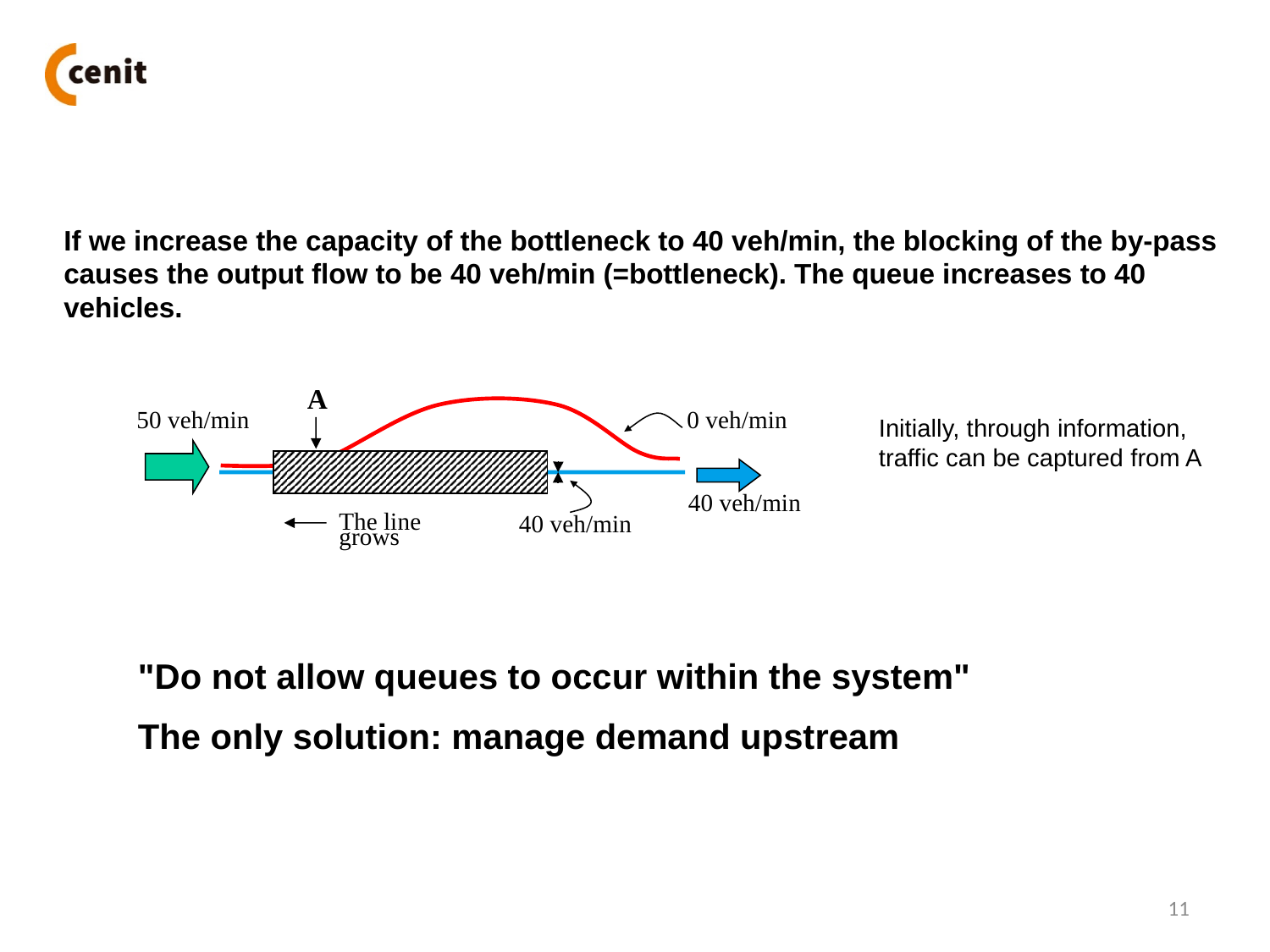

If we increase the capacity of the bottleneck to 40 veh/min, the blocking of the by-pass causes the output flow to be 40 veh/min (=bottleneck). The queue increases to 40 vehicles.
A

50 veh/min
0 veh/min

40 veh/min
40 veh/min
The line grows

Initially, through information, traffic can be captured from A
"Do not allow queues to occur within the system"
The only solution: manage demand upstream
11